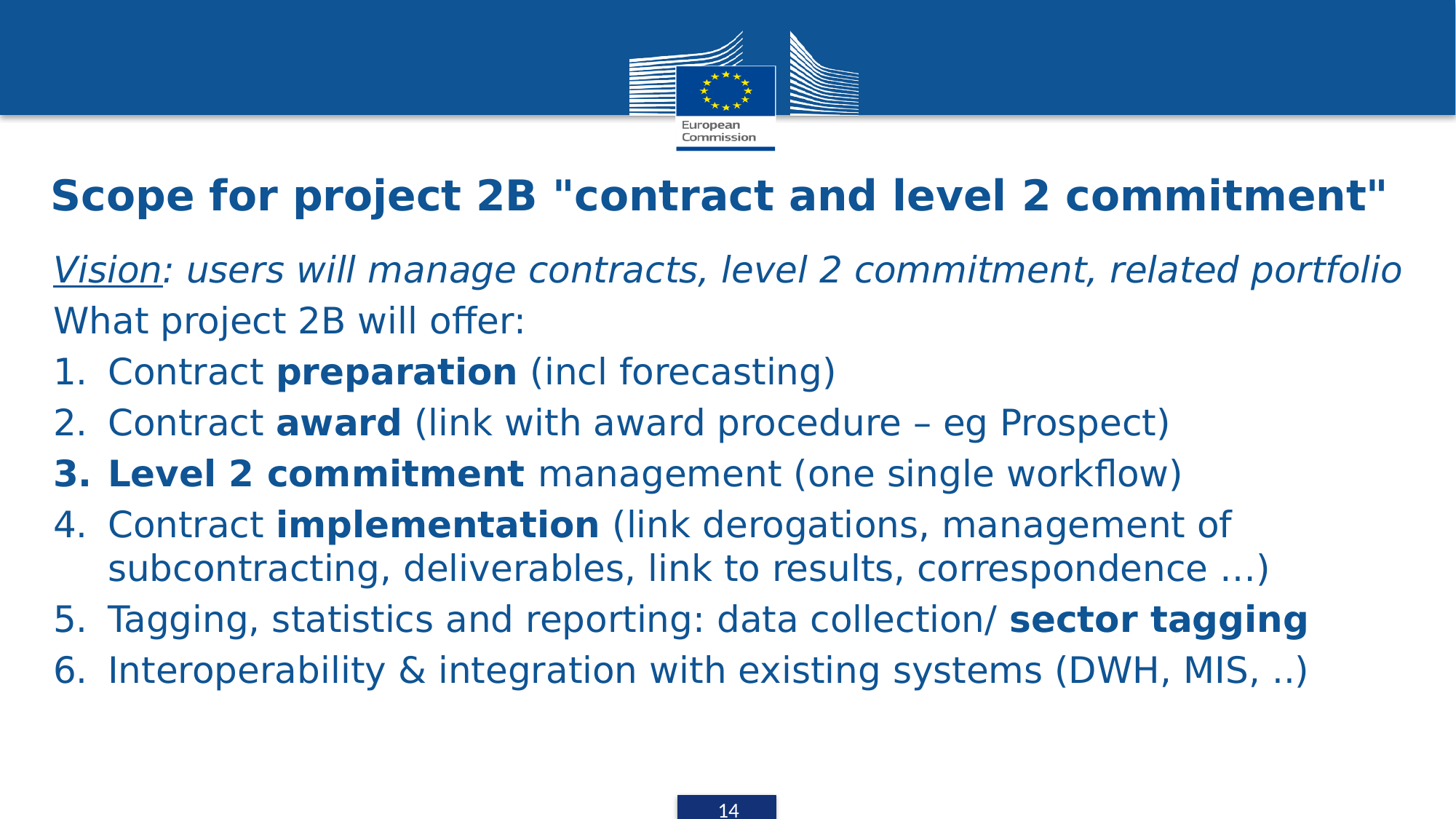

# Scope for project 2B "contract and level 2 commitment"
Vision: users will manage contracts, level 2 commitment, related portfolio
What project 2B will offer:
Contract preparation (incl forecasting)
Contract award (link with award procedure – eg Prospect)
Level 2 commitment management (one single workflow)
Contract implementation (link derogations, management of subcontracting, deliverables, link to results, correspondence …)
Tagging, statistics and reporting: data collection/ sector tagging
Interoperability & integration with existing systems (DWH, MIS, ..)

14